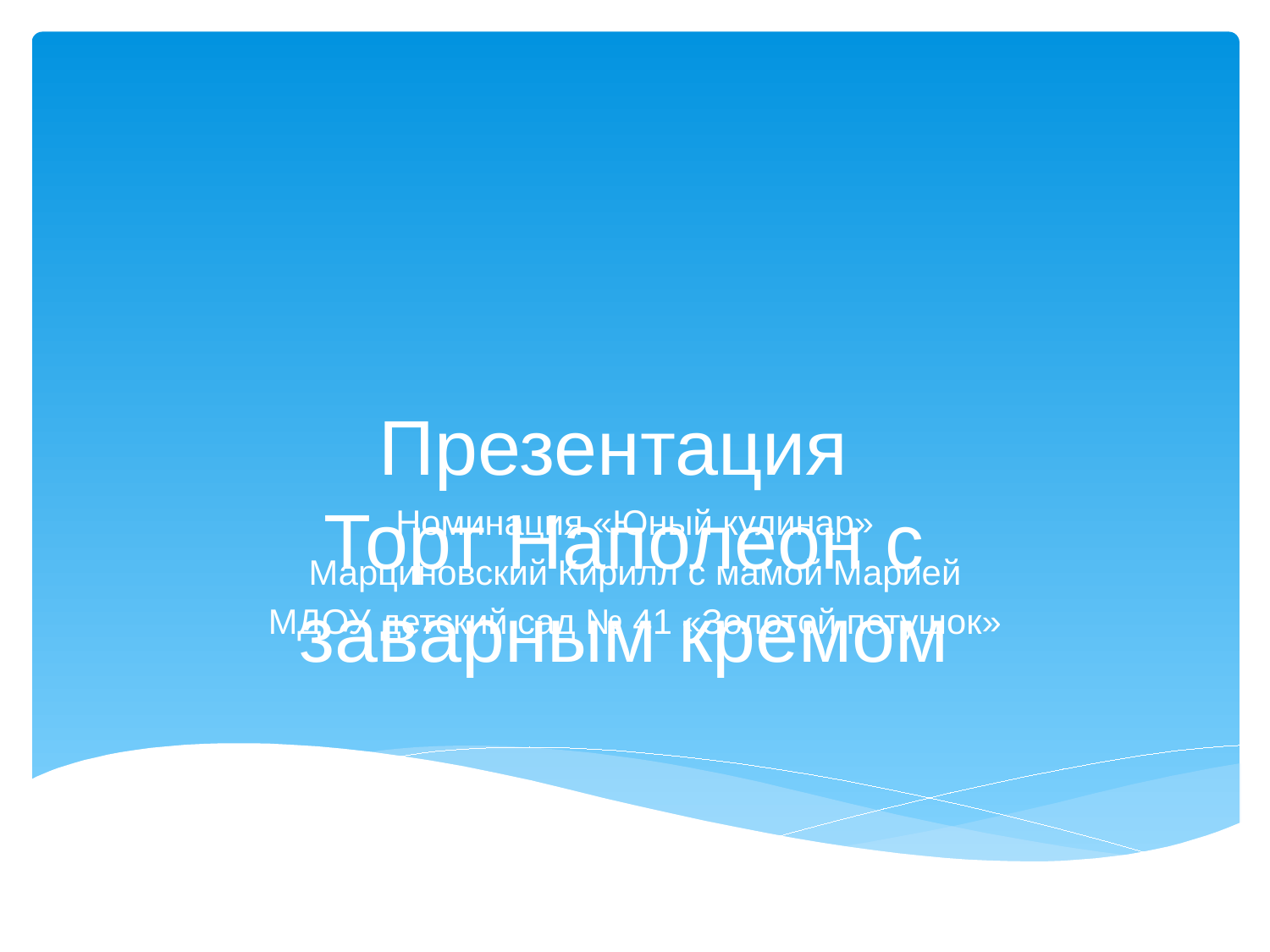

# Презентация Торт Наполеон с заварным кремом
Номинация «Юный кулинар»
Марциновский Кирилл с мамой Марией
МДОУ детский сад № 41 «Золотой петушок»